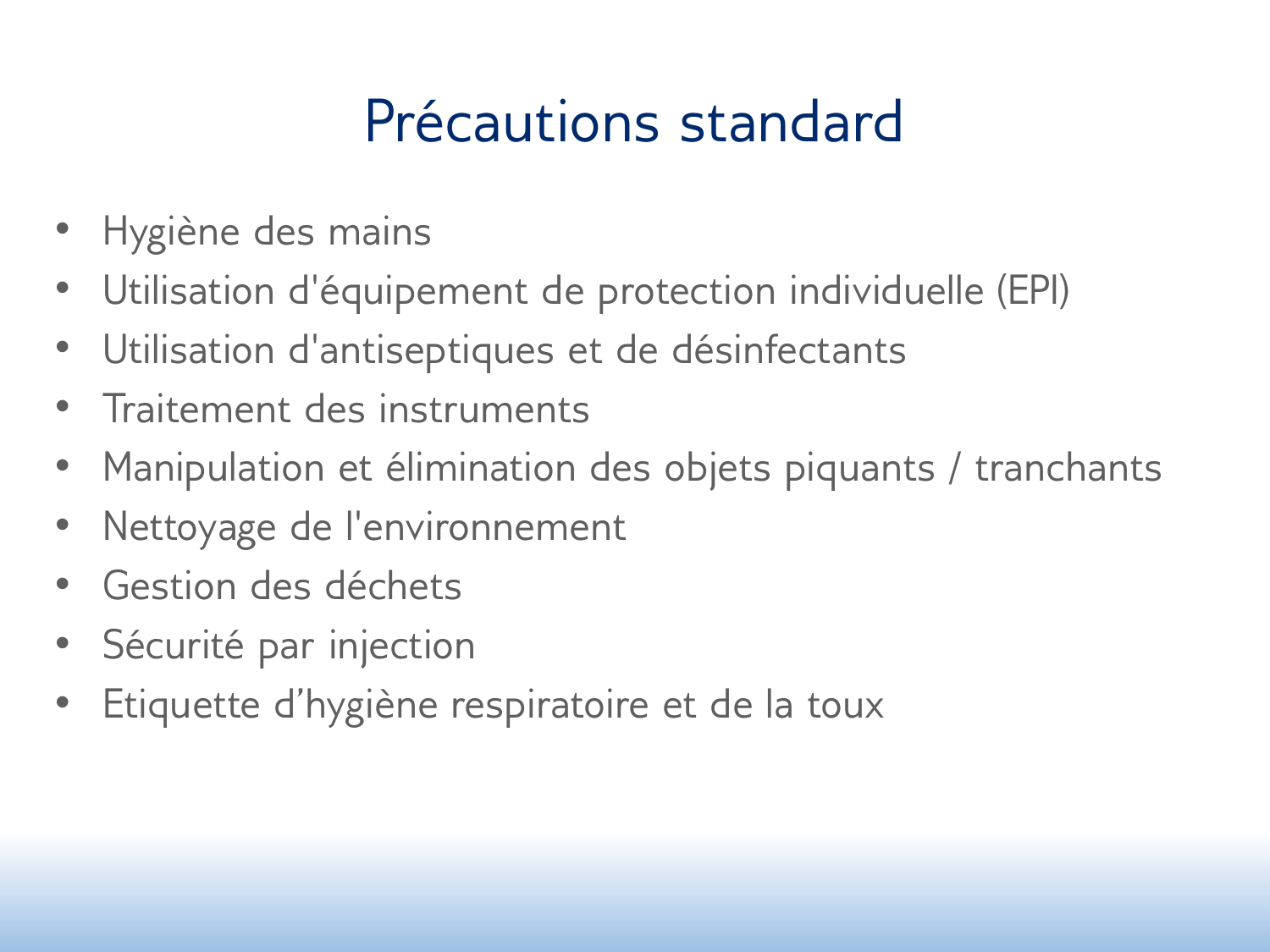

# Précautions standard
Hygiène des mains
Utilisation d'équipement de protection individuelle (EPI)
Utilisation d'antiseptiques et de désinfectants
Traitement des instruments
Manipulation et élimination des objets piquants / tranchants
Nettoyage de l'environnement
Gestion des déchets
Sécurité par injection
Etiquette d’hygiène respiratoire et de la toux